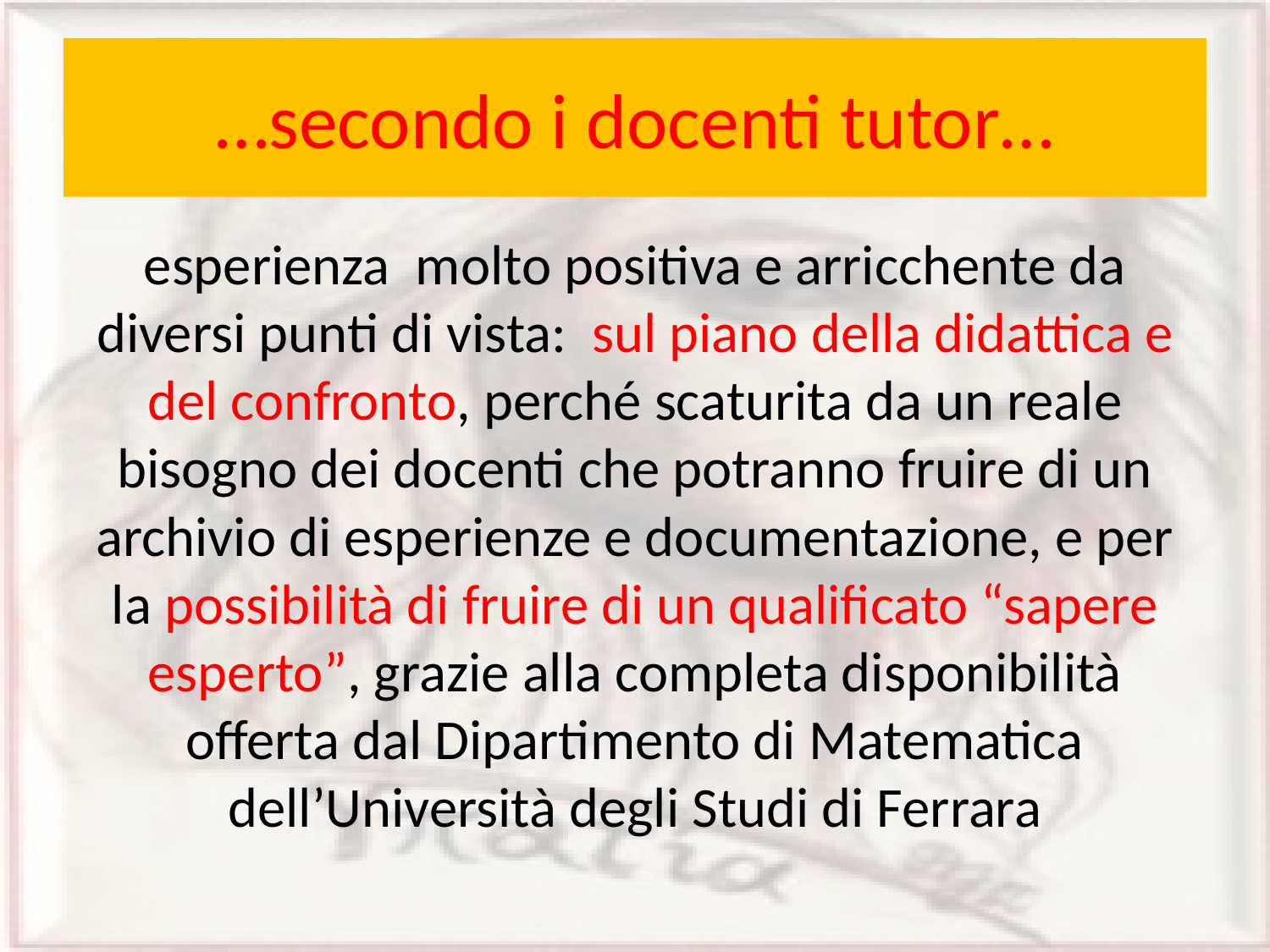

# …secondo i docenti tutor…
esperienza  molto positiva e arricchente da diversi punti di vista:  sul piano della didattica e del confronto, perché scaturita da un reale bisogno dei docenti che potranno fruire di un archivio di esperienze e documentazione, e per la possibilità di fruire di un qualificato “sapere esperto”, grazie alla completa disponibilità offerta dal Dipartimento di Matematica dell’Università degli Studi di Ferrara